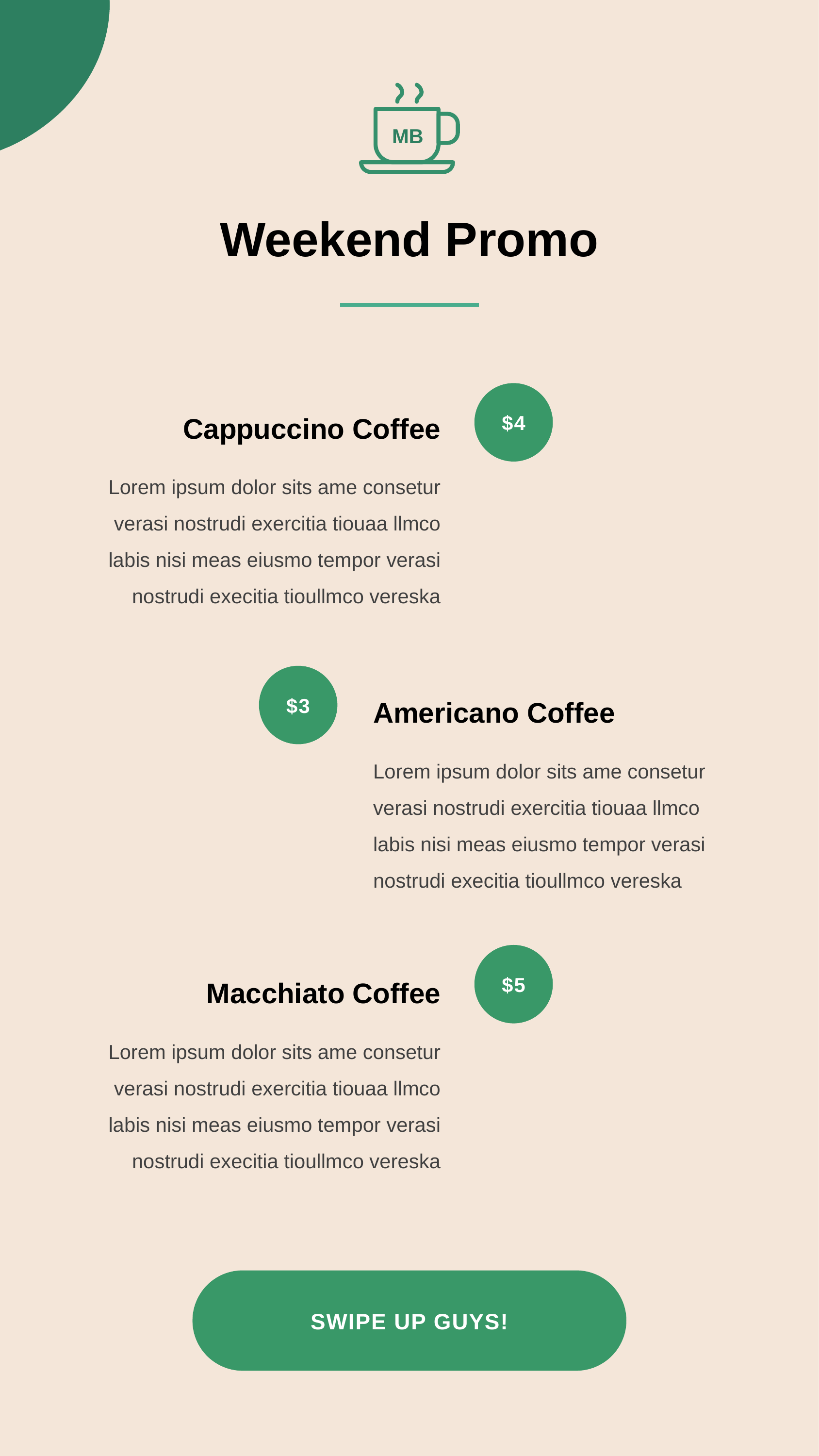

MB
Weekend Promo
$4

Cappuccino Coffee
Lorem ipsum dolor sits ame consetur verasi nostrudi exercitia tiouaa llmco labis nisi meas eiusmo tempor verasi nostrudi execitia tioullmco vereska
$3

Americano Coffee
Lorem ipsum dolor sits ame consetur verasi nostrudi exercitia tiouaa llmco labis nisi meas eiusmo tempor verasi nostrudi execitia tioullmco vereska
$5

Macchiato Coffee
Lorem ipsum dolor sits ame consetur verasi nostrudi exercitia tiouaa llmco labis nisi meas eiusmo tempor verasi nostrudi execitia tioullmco vereska
SWIPE UP GUYS!